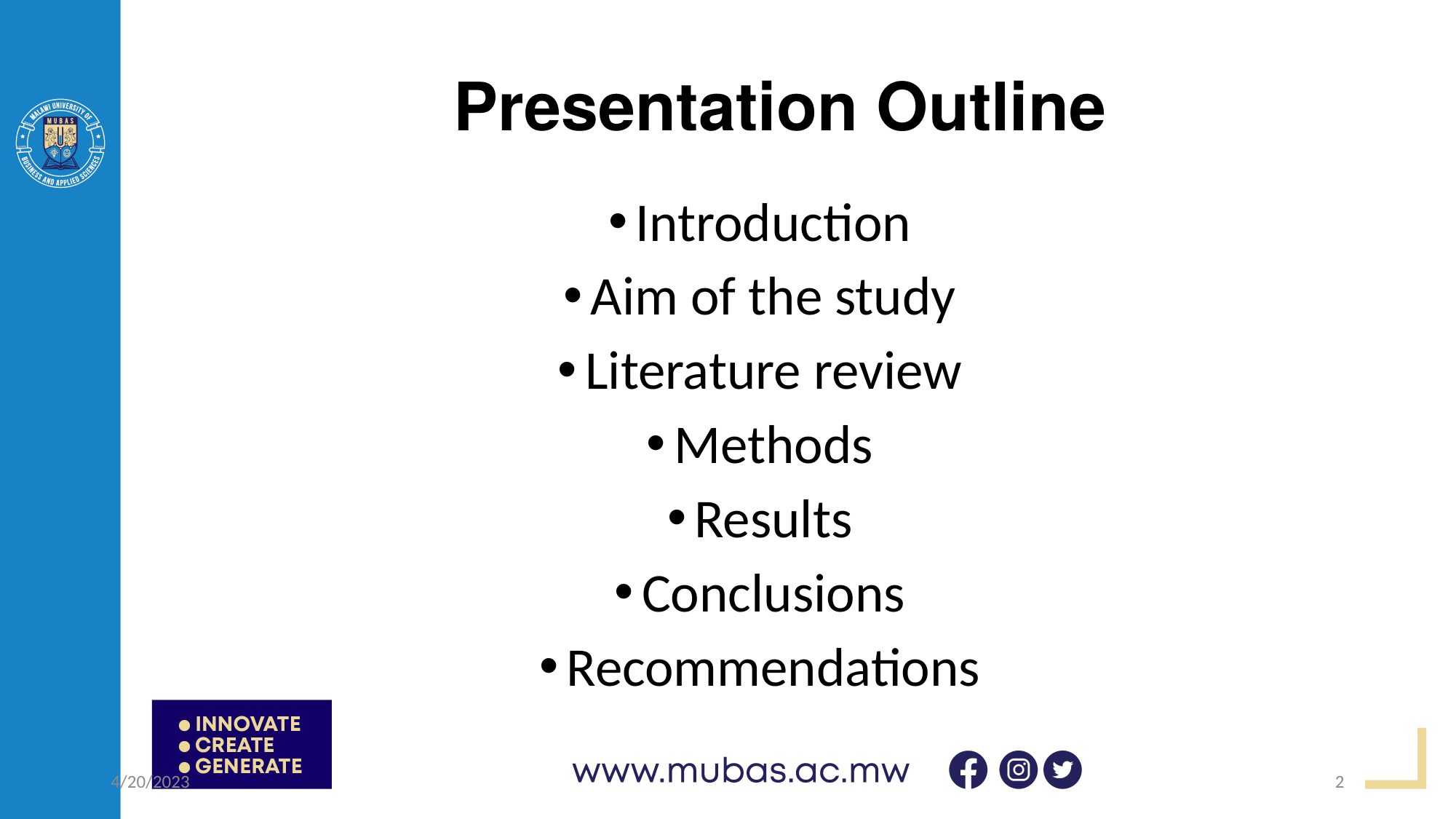

# Presentation Outline
Introduction
Aim of the study
Literature review
Methods
Results
Conclusions
Recommendations
4/20/2023
2